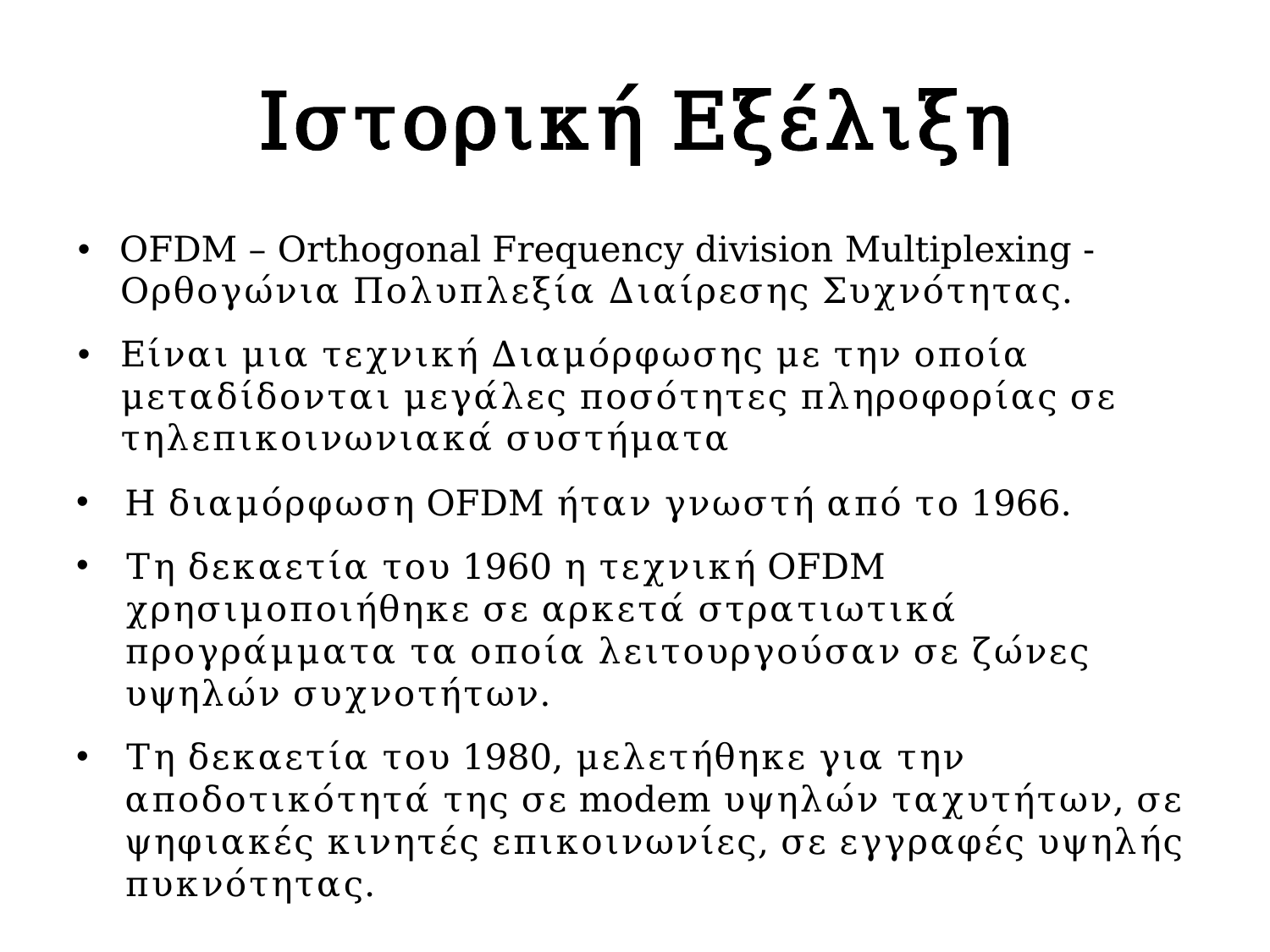

# Ιστορική Εξέλιξη
OFDM – Orthogonal Frequency division Multiplexing - Ορθογώνια Πολυπλεξία Διαίρεσης Συχνότητας.
Είναι μια τεχνική Διαμόρφωσης με την οποία μεταδίδονται μεγάλες ποσότητες πληροφορίας σε τηλεπικοινωνιακά συστήματα
Η διαμόρφωση OFDM ήταν γνωστή από το 1966.
Τη δεκαετία του 1960 η τεχνική OFDM χρησιμοποιήθηκε σε αρκετά στρατιωτικά προγράμματα τα οποία λειτουργούσαν σε ζώνες υψηλών συχνοτήτων.
Τη δεκαετία του 1980, μελετήθηκε για την αποδοτικότητά της σε modem υψηλών ταχυτήτων, σε ψηφιακές κινητές επικοινωνίες, σε εγγραφές υψηλής πυκνότητας.